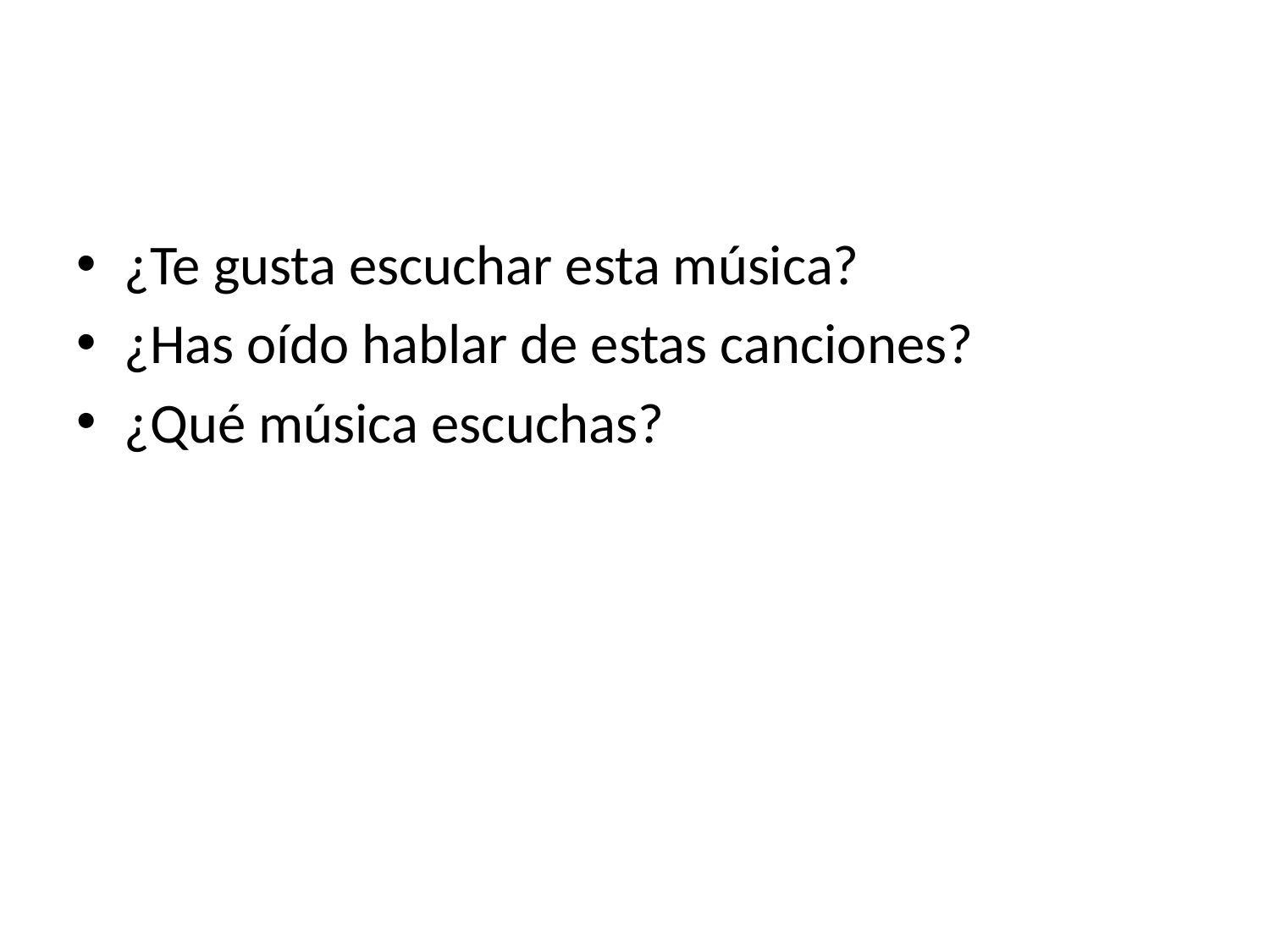

¿Te gusta escuchar esta música?
¿Has oído hablar de estas canciones?
¿Qué música escuchas?